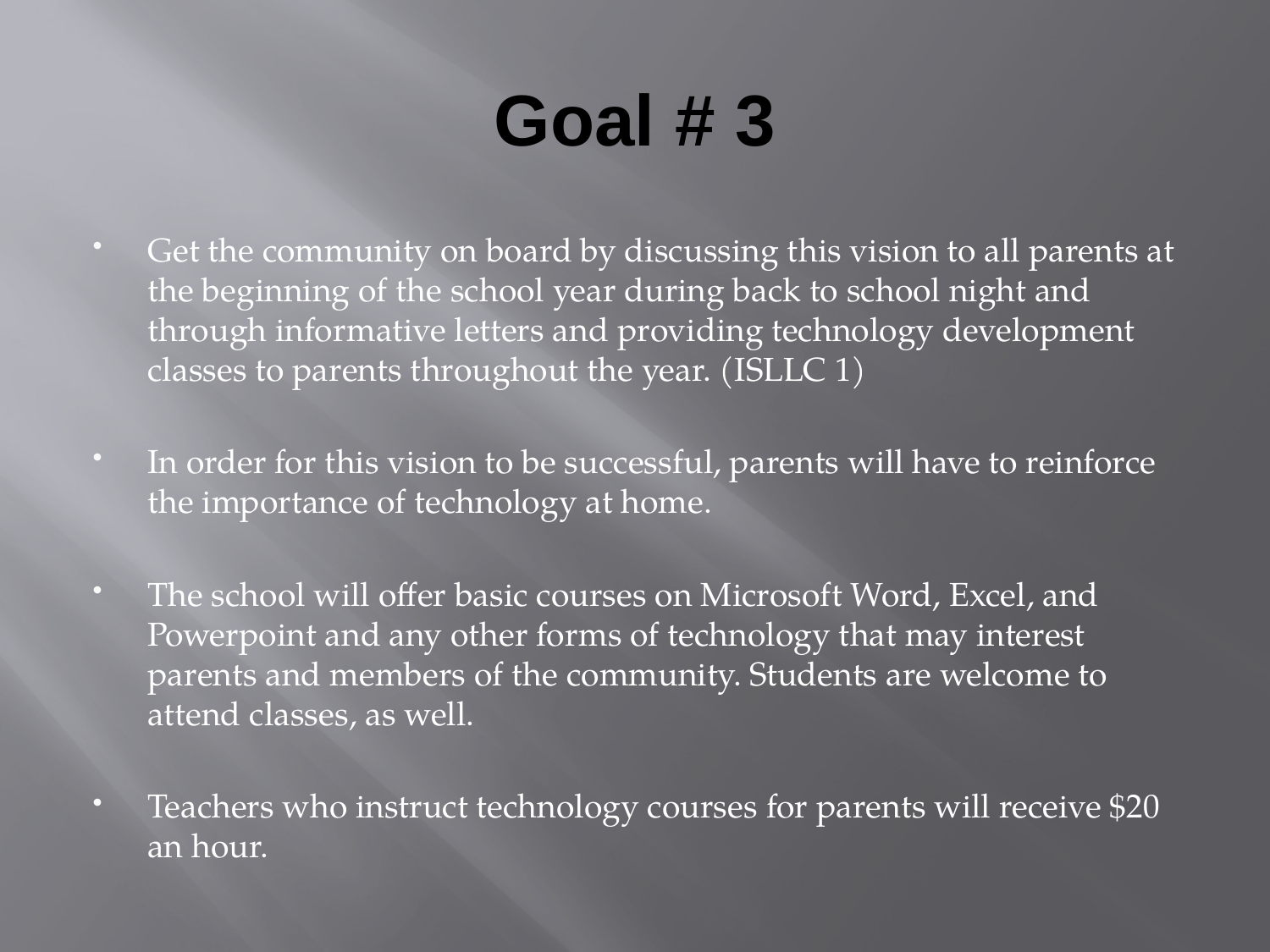

# Goal # 3
Get the community on board by discussing this vision to all parents at the beginning of the school year during back to school night and through informative letters and providing technology development classes to parents throughout the year. (ISLLC 1)

In order for this vision to be successful, parents will have to reinforce the importance of technology at home.

The school will offer basic courses on Microsoft Word, Excel, and Powerpoint and any other forms of technology that may interest parents and members of the community. Students are welcome to attend classes, as well.

Teachers who instruct technology courses for parents will receive $20 an hour.